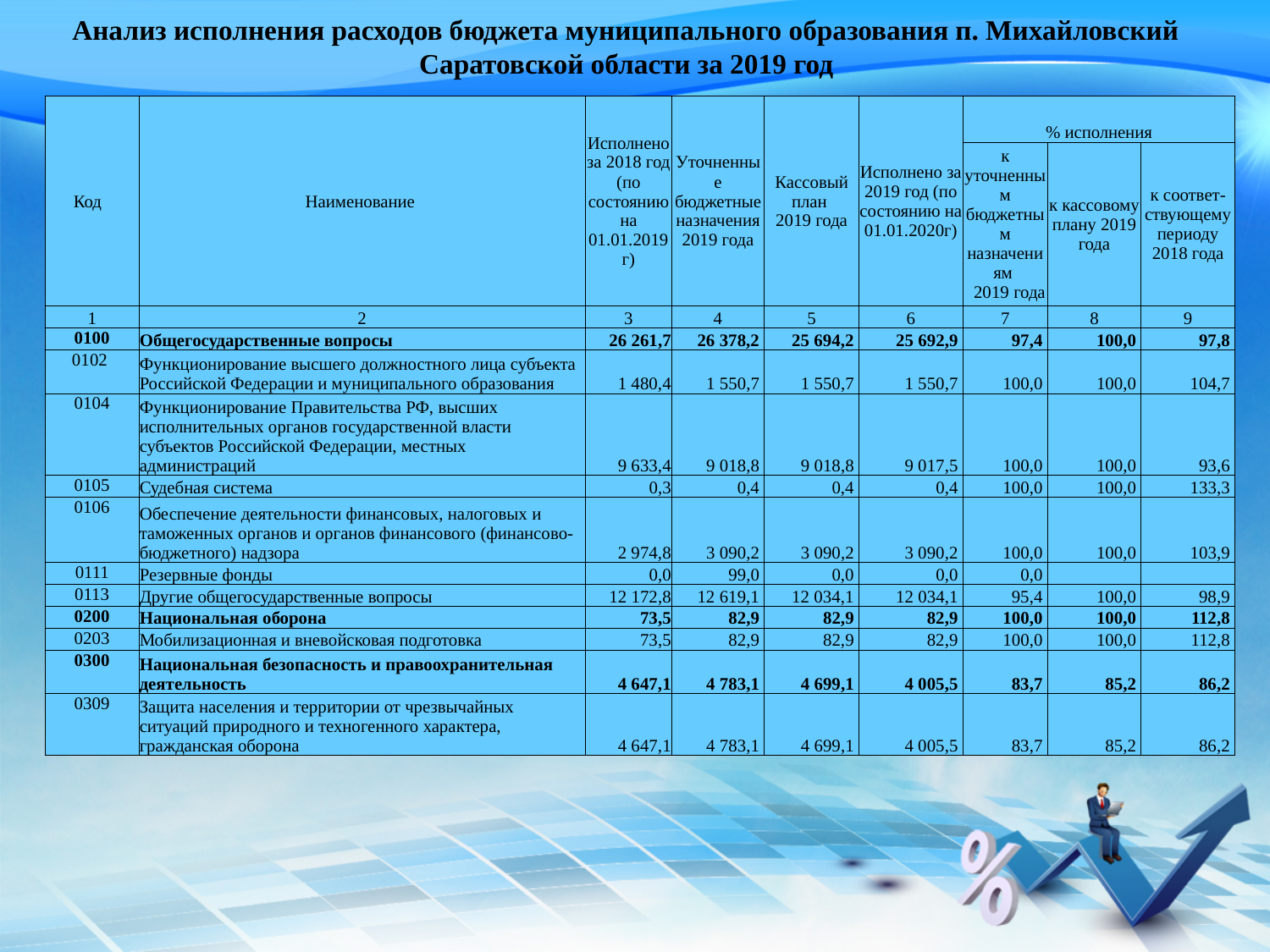

# Анализ исполнения расходов бюджета муниципального образования п. Михайловский Саратовской области за 2019 год
| Код | Наименование | Исполнено за 2018 год (по состоянию на 01.01.2019г) | Уточненные бюджетные назначения 2019 года | Кассовый план 2019 года | Исполнено за 2019 год (по состоянию на 01.01.2020г) | % исполнения |  |  |
| --- | --- | --- | --- | --- | --- | --- | --- | --- |
|  |  |  |  |  |  | к уточненным бюджетным назначениям 2019 года | к кассовому плану 2019 года | к соответ-ствующему периоду 2018 года |
| 1 | 2 | 3 | 4 | 5 | 6 | 7 | 8 | 9 |
| 0100 | Общегосударственные вопросы | 26 261,7 | 26 378,2 | 25 694,2 | 25 692,9 | 97,4 | 100,0 | 97,8 |
| 0102 | Функционирование высшего должностного лица субъекта Российской Федерации и муниципального образования | 1 480,4 | 1 550,7 | 1 550,7 | 1 550,7 | 100,0 | 100,0 | 104,7 |
| 0104 | Функционирование Правительства РФ, высших исполнительных органов государственной власти субъектов Российской Федерации, местных администраций | 9 633,4 | 9 018,8 | 9 018,8 | 9 017,5 | 100,0 | 100,0 | 93,6 |
| 0105 | Судебная система | 0,3 | 0,4 | 0,4 | 0,4 | 100,0 | 100,0 | 133,3 |
| 0106 | Обеспечение деятельности финансовых, налоговых и таможенных органов и органов финансового (финансово-бюджетного) надзора | 2 974,8 | 3 090,2 | 3 090,2 | 3 090,2 | 100,0 | 100,0 | 103,9 |
| 0111 | Резервные фонды | 0,0 | 99,0 | 0,0 | 0,0 | 0,0 |  |  |
| 0113 | Другие общегосударственные вопросы | 12 172,8 | 12 619,1 | 12 034,1 | 12 034,1 | 95,4 | 100,0 | 98,9 |
| 0200 | Национальная оборона | 73,5 | 82,9 | 82,9 | 82,9 | 100,0 | 100,0 | 112,8 |
| 0203 | Мобилизационная и вневойсковая подготовка | 73,5 | 82,9 | 82,9 | 82,9 | 100,0 | 100,0 | 112,8 |
| 0300 | Национальная безопасность и правоохранительная деятельность | 4 647,1 | 4 783,1 | 4 699,1 | 4 005,5 | 83,7 | 85,2 | 86,2 |
| 0309 | Защита населения и территории от чрезвычайных ситуаций природного и техногенного характера, гражданская оборона | 4 647,1 | 4 783,1 | 4 699,1 | 4 005,5 | 83,7 | 85,2 | 86,2 |